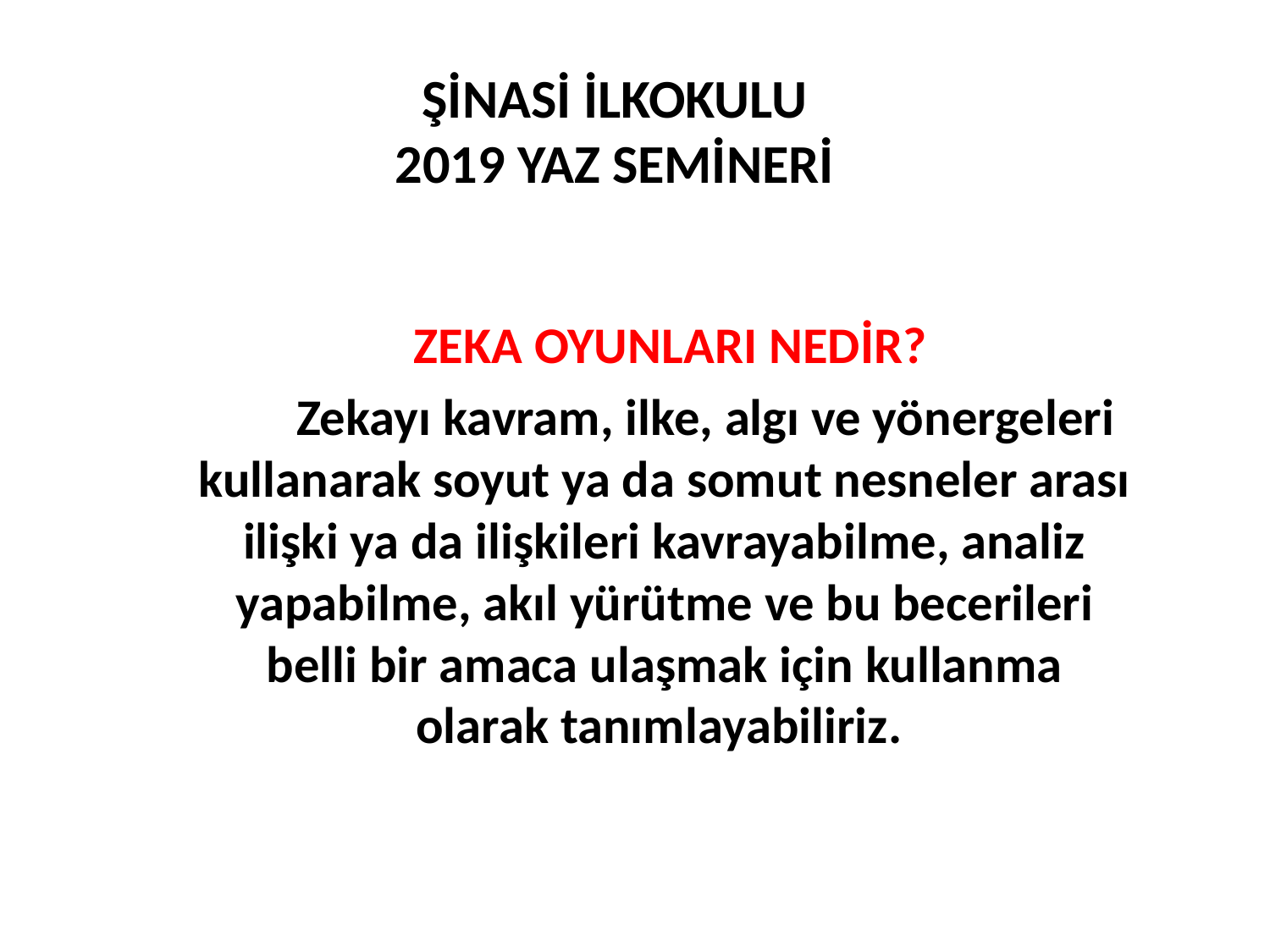

# ŞİNASİ İLKOKULU 2019 YAZ SEMİNERİ
 ZEKA OYUNLARI NEDİR?
       Zekayı kavram, ilke, algı ve yönergeleri kullanarak soyut ya da somut nesneler arası ilişki ya da ilişkileri kavrayabilme, analiz yapabilme, akıl yürütme ve bu becerileri belli bir amaca ulaşmak için kullanma olarak tanımlayabiliriz.